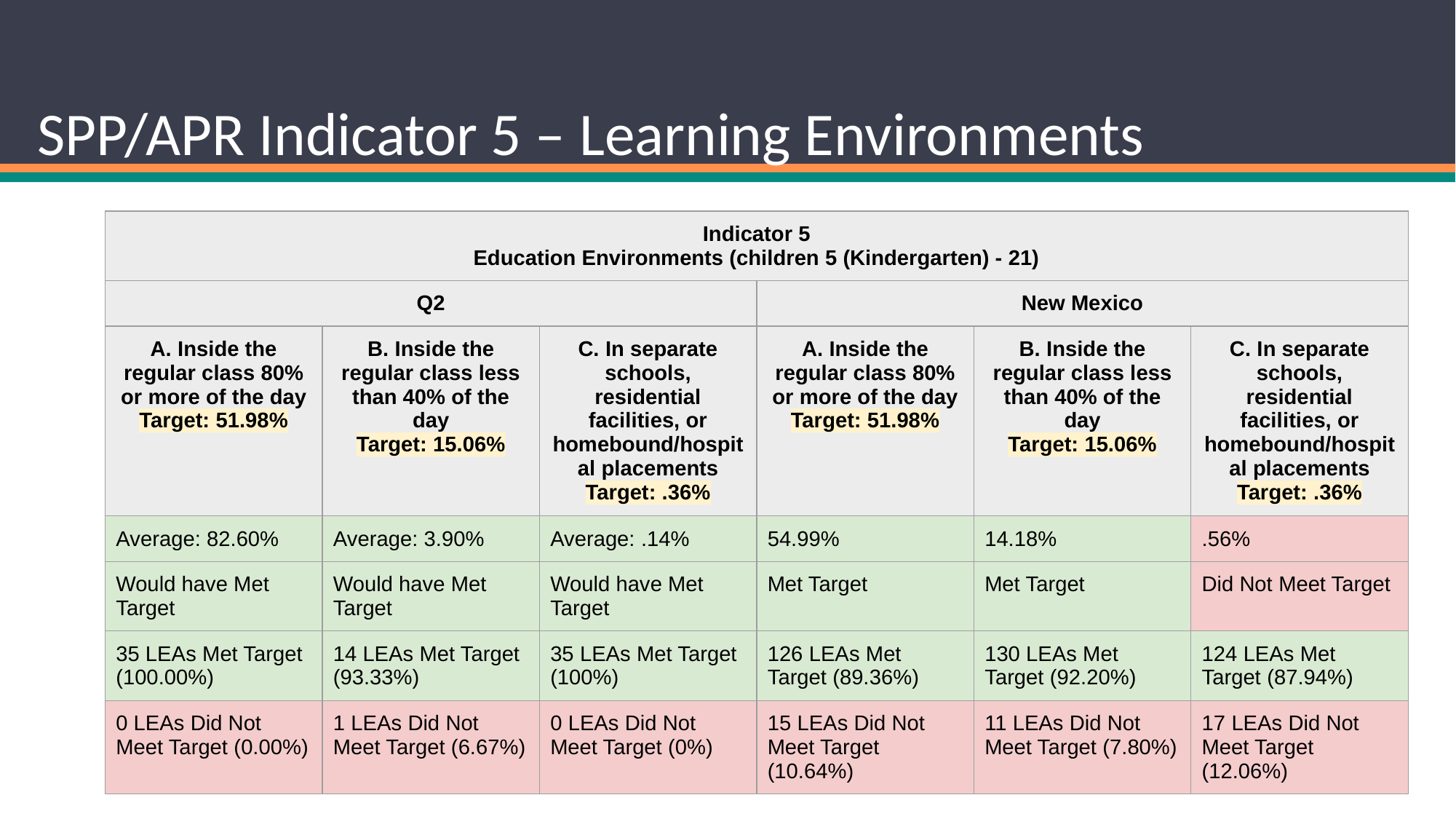

# SPP/APR Indicator 5 – Learning Environments
| Indicator 5 Education Environments (children 5 (Kindergarten) - 21) |  |  |  |  |  |
| --- | --- | --- | --- | --- | --- |
| Q2 |  |  | New Mexico |  |  |
| A. Inside the regular class 80% or more of the day Target: 51.98% | B. Inside the regular class less than 40% of the day Target: 15.06% | C. In separate schools, residential facilities, or homebound/hospital placements Target: .36% | A. Inside the regular class 80% or more of the day Target: 51.98% | B. Inside the regular class less than 40% of the day Target: 15.06% | C. In separate schools, residential facilities, or homebound/hospital placements Target: .36% |
| Average: 82.60% | Average: 3.90% | Average: .14% | 54.99% | 14.18% | .56% |
| Would have Met Target | Would have Met Target | Would have Met Target | Met Target | Met Target | Did Not Meet Target |
| 35 LEAs Met Target (100.00%) | 14 LEAs Met Target (93.33%) | 35 LEAs Met Target (100%) | 126 LEAs Met Target (89.36%) | 130 LEAs Met Target (92.20%) | 124 LEAs Met Target (87.94%) |
| 0 LEAs Did Not Meet Target (0.00%) | 1 LEAs Did Not Meet Target (6.67%) | 0 LEAs Did Not Meet Target (0%) | 15 LEAs Did Not Meet Target (10.64%) | 11 LEAs Did Not Meet Target (7.80%) | 17 LEAs Did Not Meet Target (12.06%) |
Investing for tomorrow, delivering today.
52